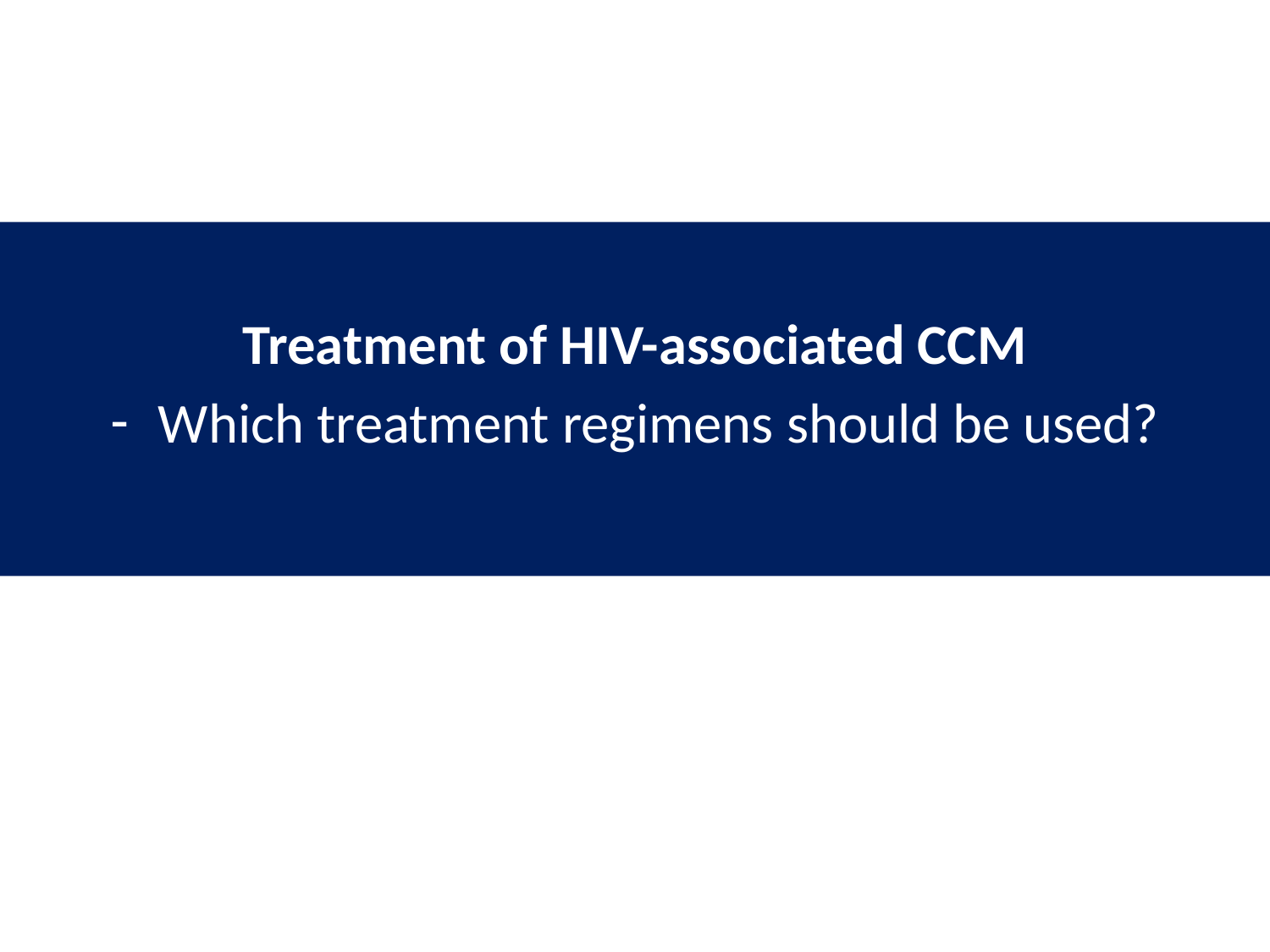

Treatment of HIV-associated CCM
Which treatment regimens should be used?